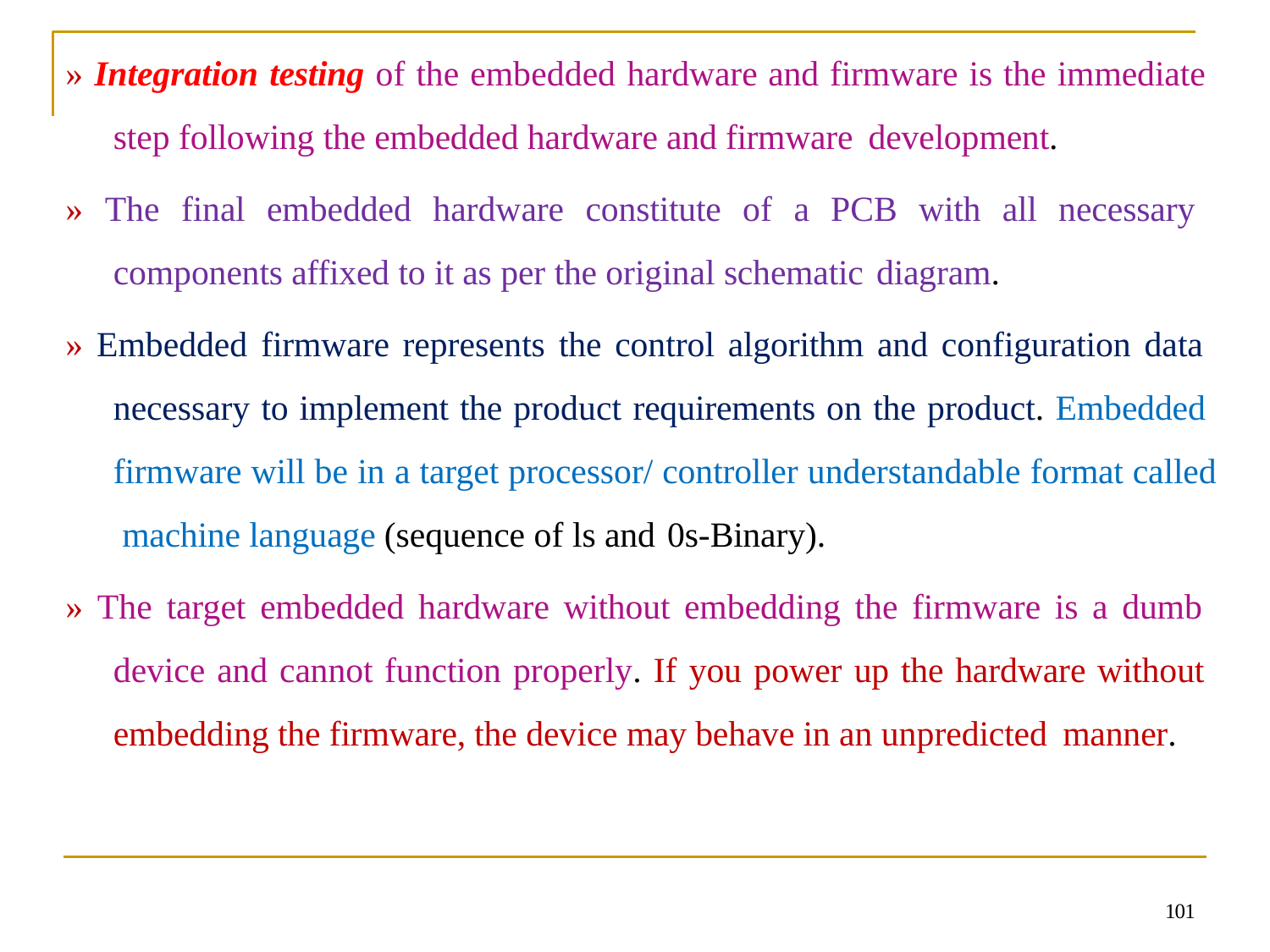

» Integration testing of the embedded hardware and firmware is the immediate  step following the embedded hardware and firmware development.
» The final embedded hardware constitute of a PCB with all necessary  components affixed to it as per the original schematic diagram.
» Embedded firmware represents the control algorithm and configuration data  necessary to implement the product requirements on the product. Embedded  firmware will be in a target processor/ controller understandable format called  machine language (sequence of ls and 0s-Binary).
» The target embedded hardware without embedding the firmware is a dumb  device and cannot function properly. If you power up the hardware without  embedding the firmware, the device may behave in an unpredicted manner.
101